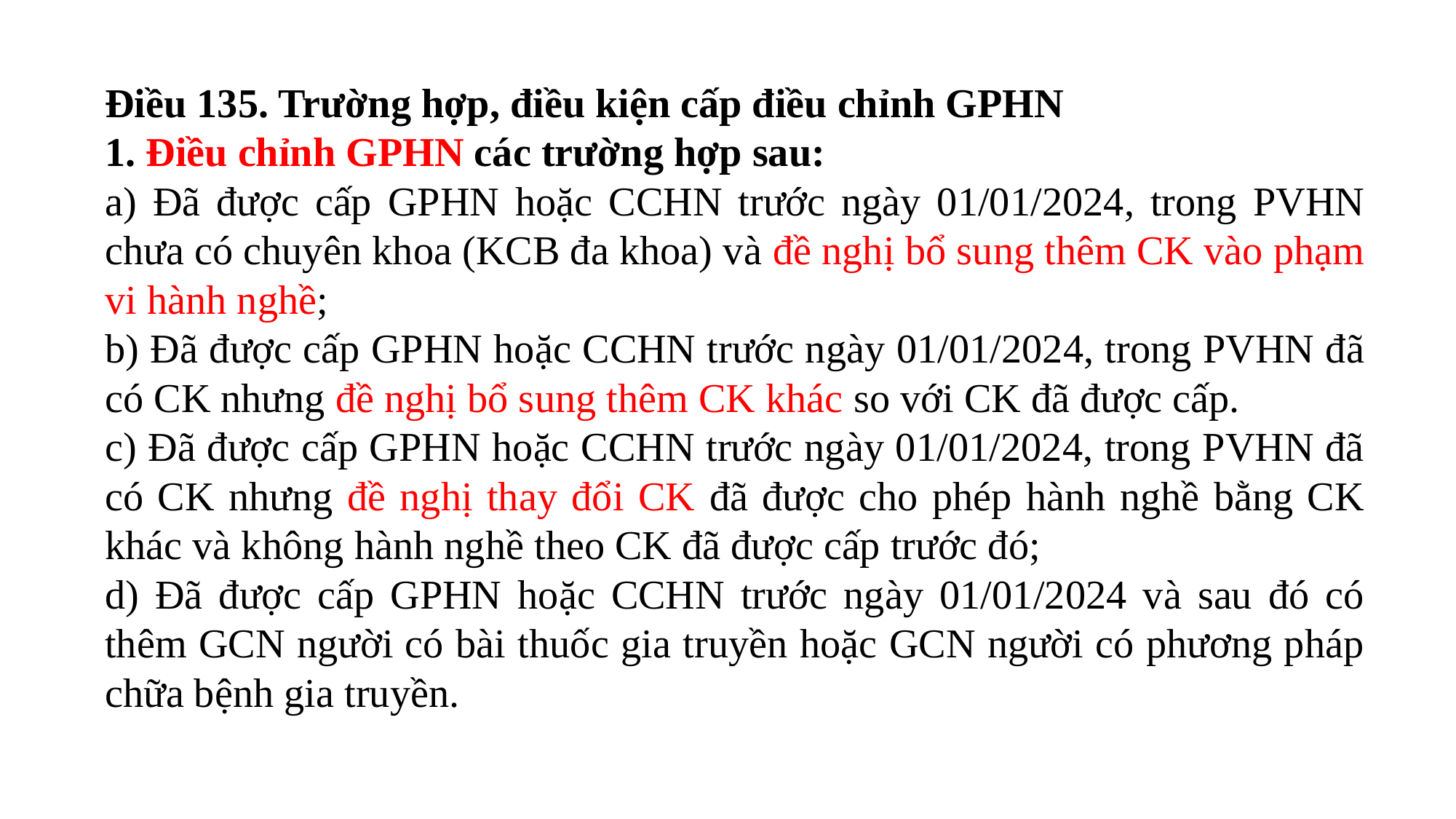

Điều 135. Trường hợp, điều kiện cấp điều chỉnh GPHN
1. Điều chỉnh GPHN các trường hợp sau:
a) Đã được cấp GPHN hoặc CCHN trước ngày 01/01/2024, trong PVHN chưa có chuyên khoa (KCB đa khoa) và đề nghị bổ sung thêm CK vào phạm vi hành nghề;
b) Đã được cấp GPHN hoặc CCHN trước ngày 01/01/2024, trong PVHN đã có CK nhưng đề nghị bổ sung thêm CK khác so với CK đã được cấp.
c) Đã được cấp GPHN hoặc CCHN trước ngày 01/01/2024, trong PVHN đã có CK nhưng đề nghị thay đổi CK đã được cho phép hành nghề bằng CK khác và không hành nghề theo CK đã được cấp trước đó;
d) Đã được cấp GPHN hoặc CCHN trước ngày 01/01/2024 và sau đó có thêm GCN người có bài thuốc gia truyền hoặc GCN người có phương pháp chữa bệnh gia truyền.